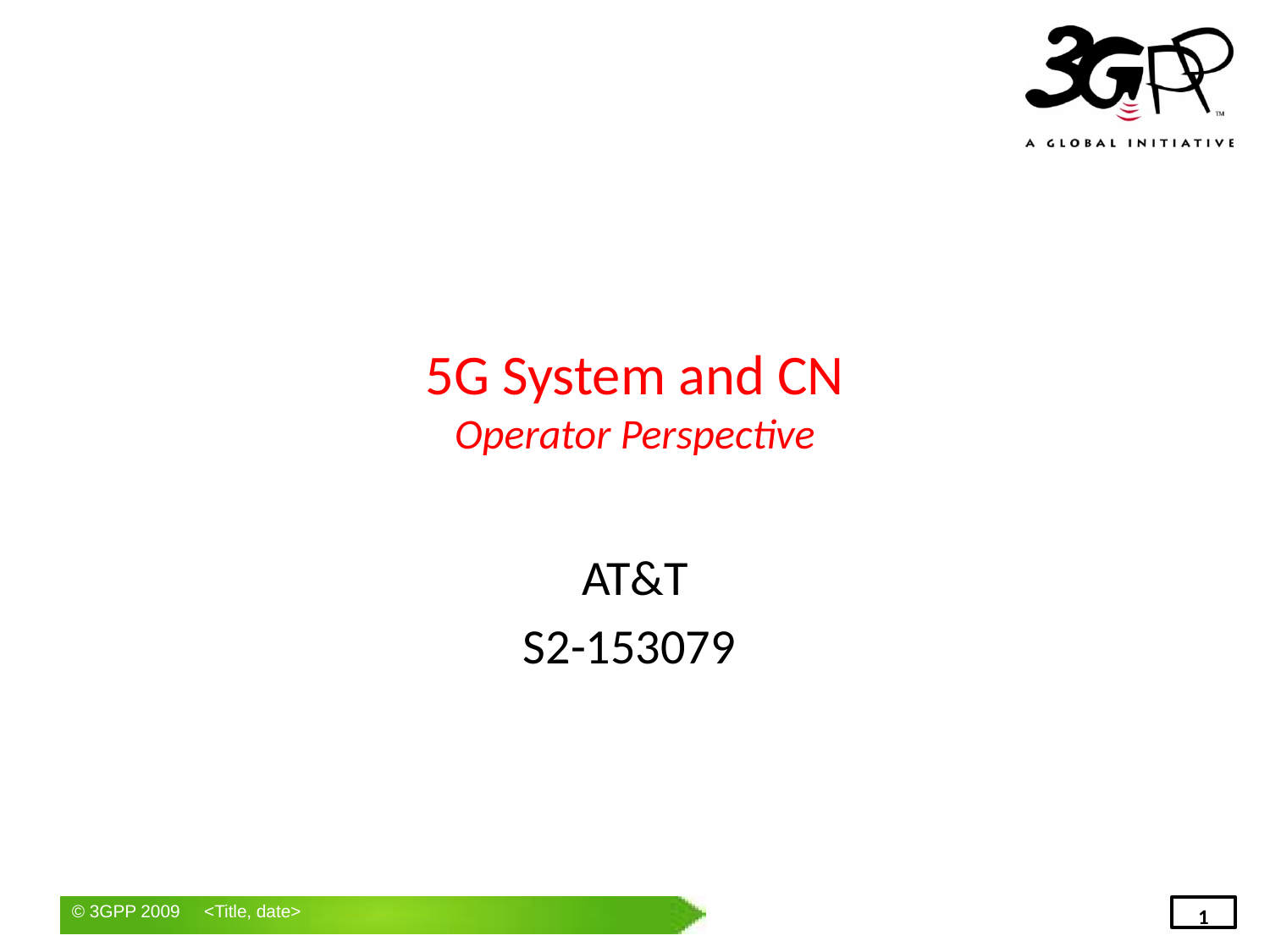

# 5G System and CN Operator Perspective
AT&T
S2-153079
1